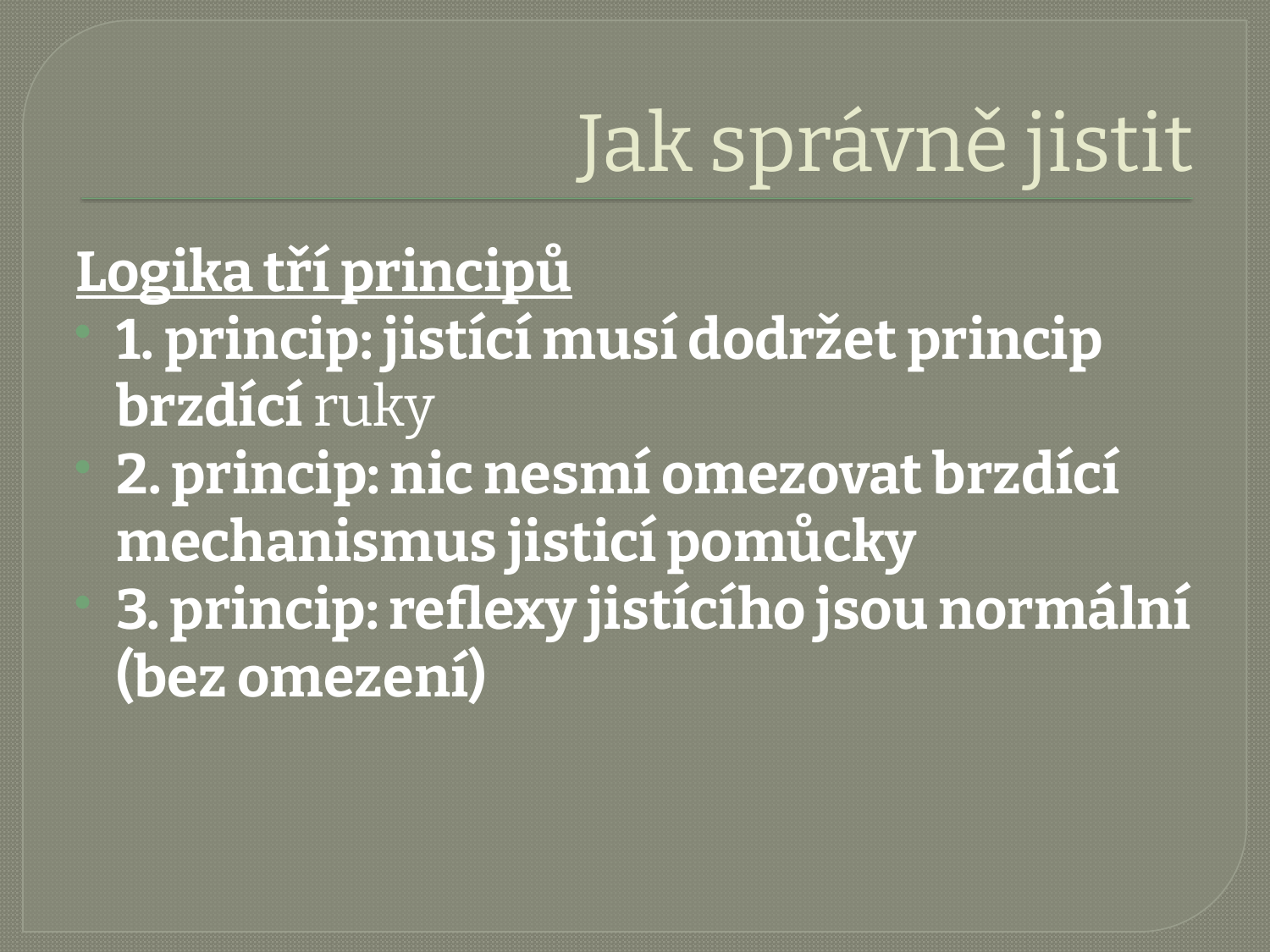

# Jak správně jistit
Logika tří principů
1. princip: jistící musí dodržet princip brzdící ruky
2. princip: nic nesmí omezovat brzdící mechanismus jisticí pomůcky
3. princip: reflexy jistícího jsou normální (bez omezení)